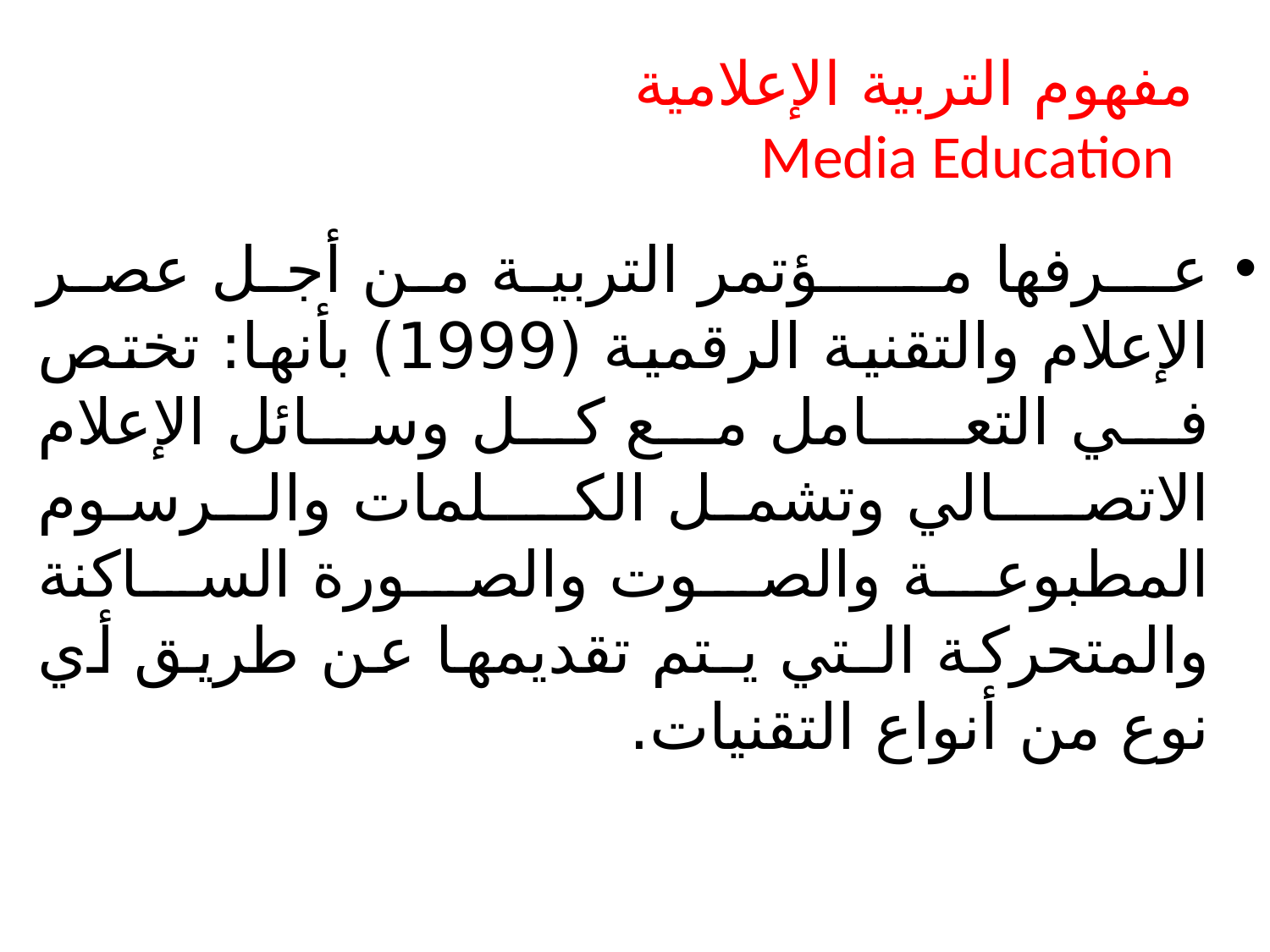

# مفهوم التربية الإعلامية Media Education
عــرفها مـــــؤتمر التربية من أجل عصر الإعلام والتقنية الرقمية (1999) بأنها: تختص في التعــامل مع كل وسائل الإعلام الاتصـــالي وتشمل الكـــلمات والـرسـوم المطبوعة والصوت والصورة الساكنة والمتحركة الـتي يـتم تقديمها عن طريق أي نوع من أنواع التقنيات.